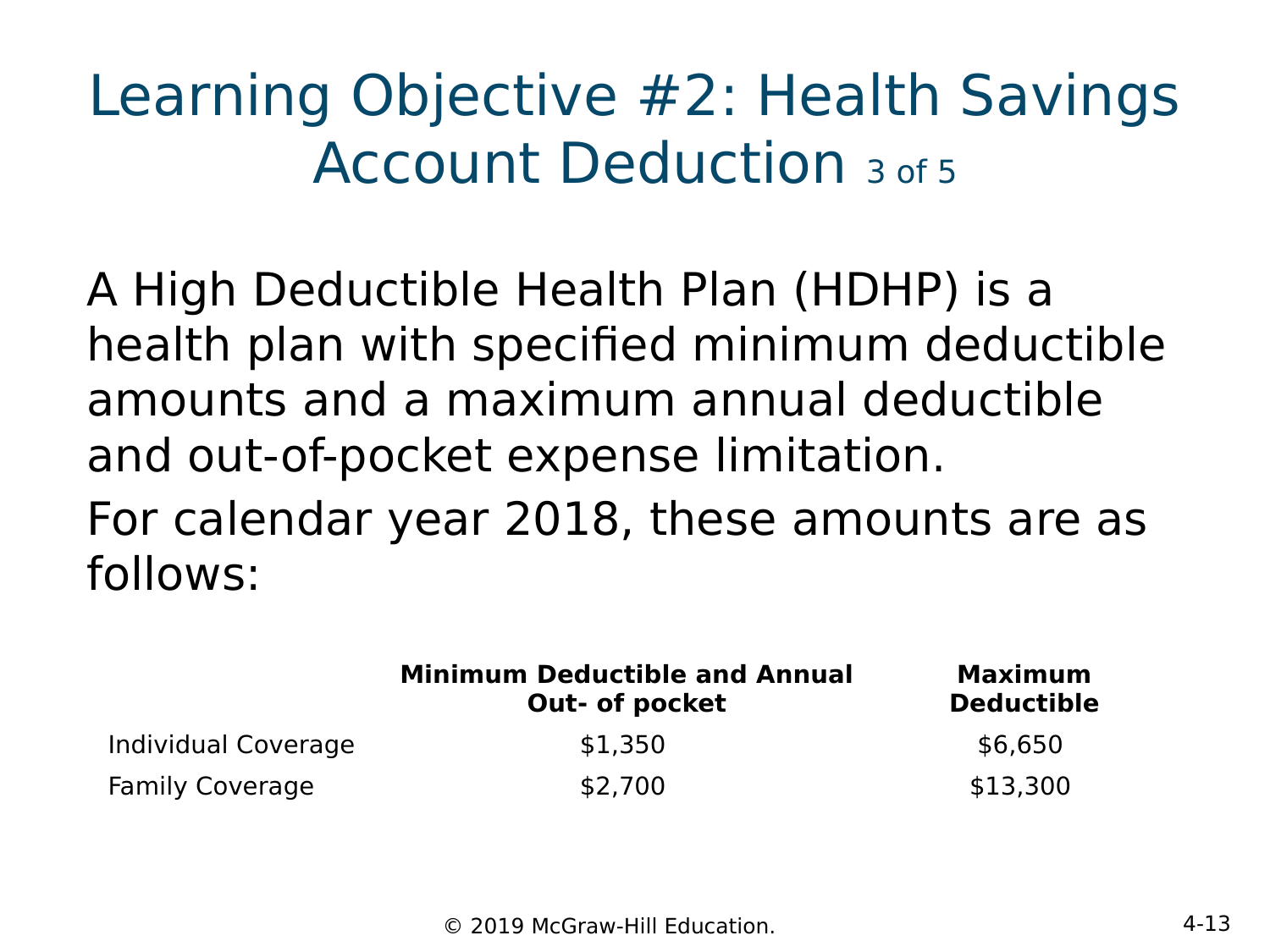

# Learning Objective #2: Health Savings Account Deduction 3 of 5
A High Deductible Health Plan (HDHP) is a health plan with specified minimum deductible amounts and a maximum annual deductible and out-of-pocket expense limitation.
For calendar year 2018, these amounts are as follows:
|  | Minimum Deductible and Annual Out- of pocket | Maximum Deductible |
| --- | --- | --- |
| Individual Coverage | $1,350 | $6,650 |
| Family Coverage | $2,700 | $13,300 |